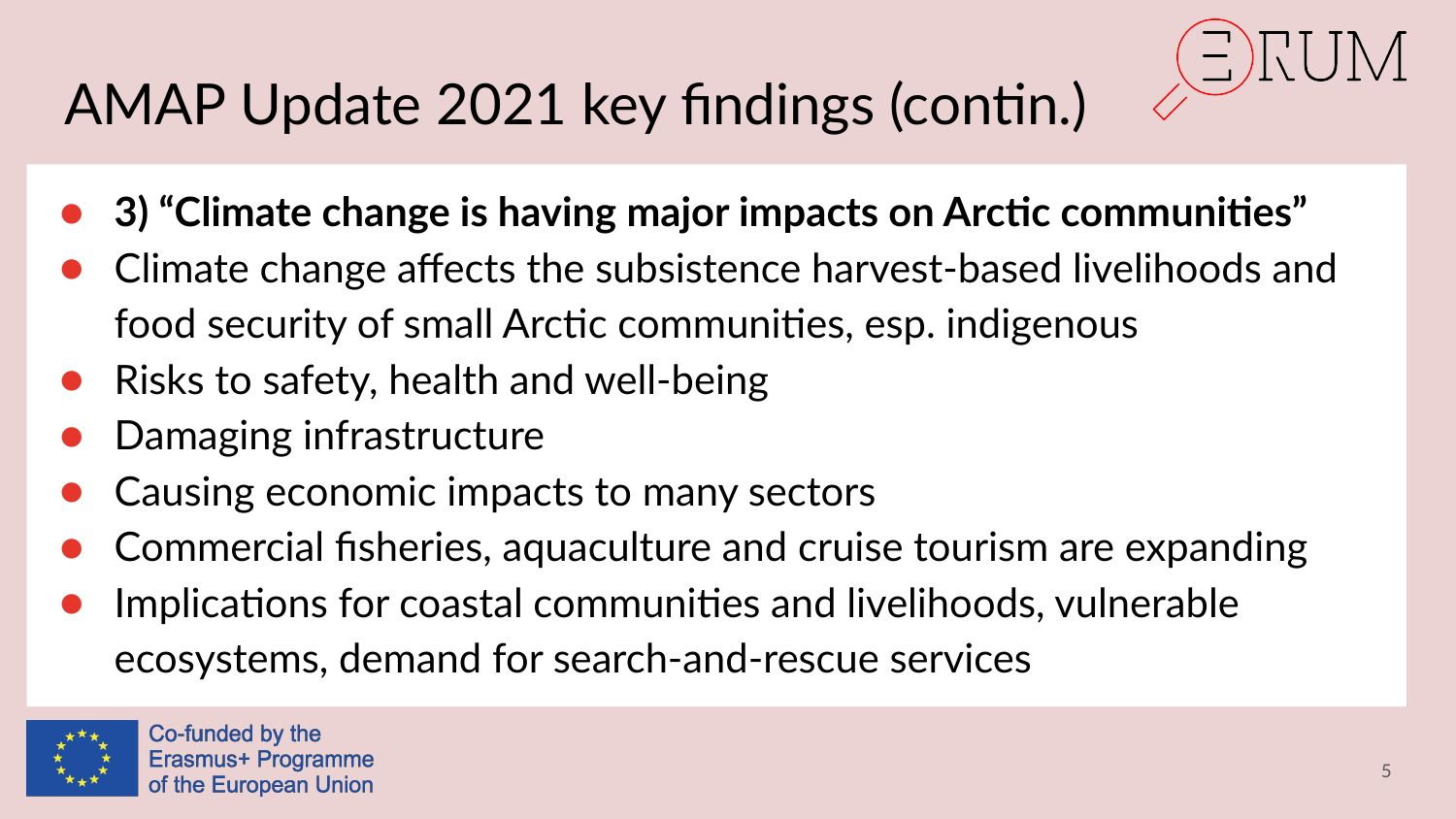

# AMAP Update 2021 key findings (contin.)
3) “Climate change is having major impacts on Arctic communities”
Climate change affects the subsistence harvest-based livelihoods and food security of small Arctic communities, esp. indigenous
Risks to safety, health and well-being
Damaging infrastructure
Causing economic impacts to many sectors
Commercial fisheries, aquaculture and cruise tourism are expanding
Implications for coastal communities and livelihoods, vulnerable ecosystems, demand for search-and-rescue services
5